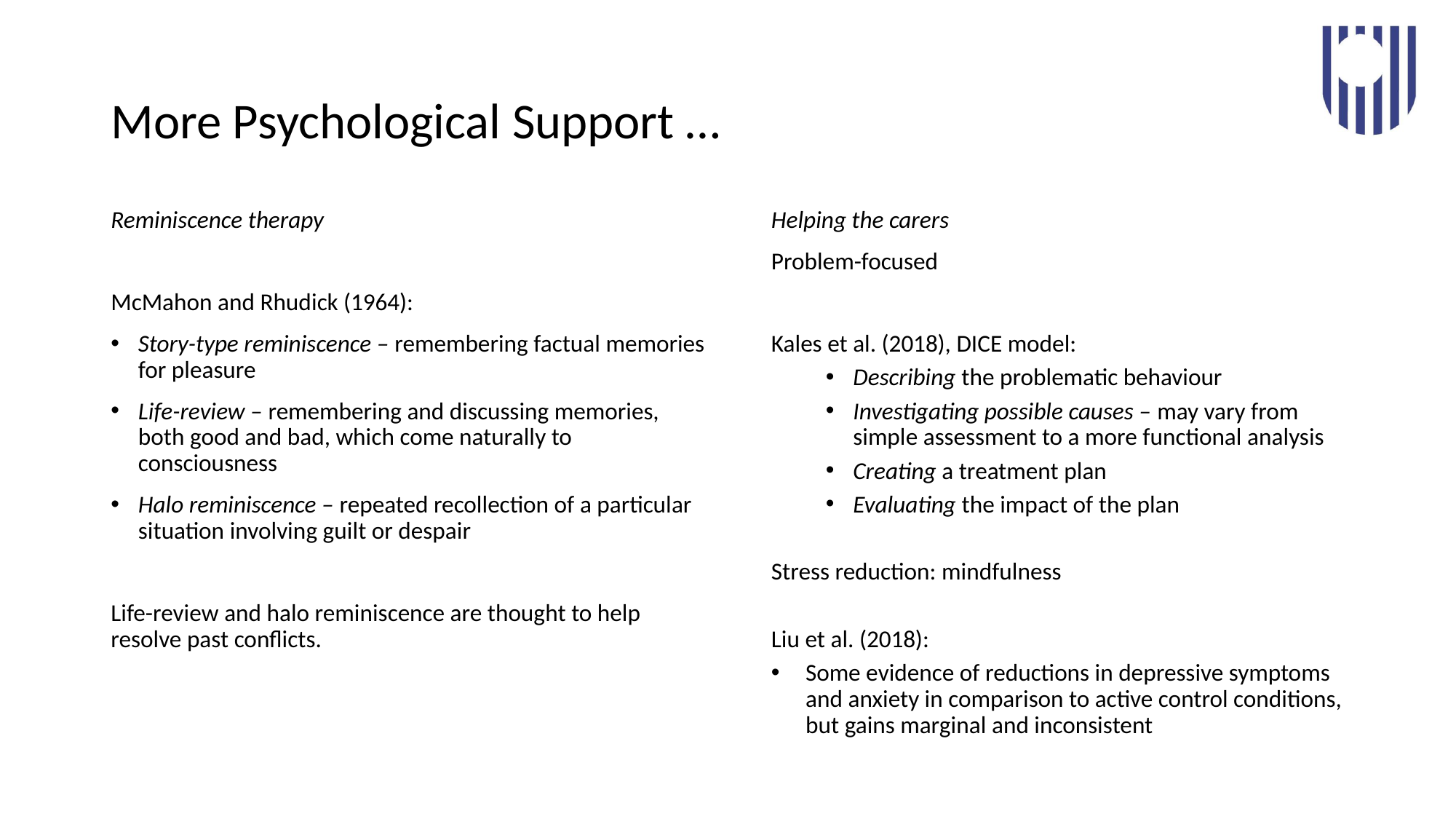

# More Psychological Support …
Reminiscence therapy

McMahon and Rhudick (1964):
Story-type reminiscence – remembering factual memories for pleasure
Life-review – remembering and discussing memories, both good and bad, which come naturally to consciousness
Halo reminiscence – repeated recollection of a particular situation involving guilt or despair

Life-review and halo reminiscence are thought to help resolve past conflicts.
Helping the carers
Problem-focused

Kales et al. (2018), DICE model:
Describing the problematic behaviour
Investigating possible causes – may vary from simple assessment to a more functional analysis
Creating a treatment plan
Evaluating the impact of the plan

Stress reduction: mindfulness

Liu et al. (2018):
Some evidence of reductions in depressive symptoms and anxiety in comparison to active control conditions, but gains marginal and inconsistent